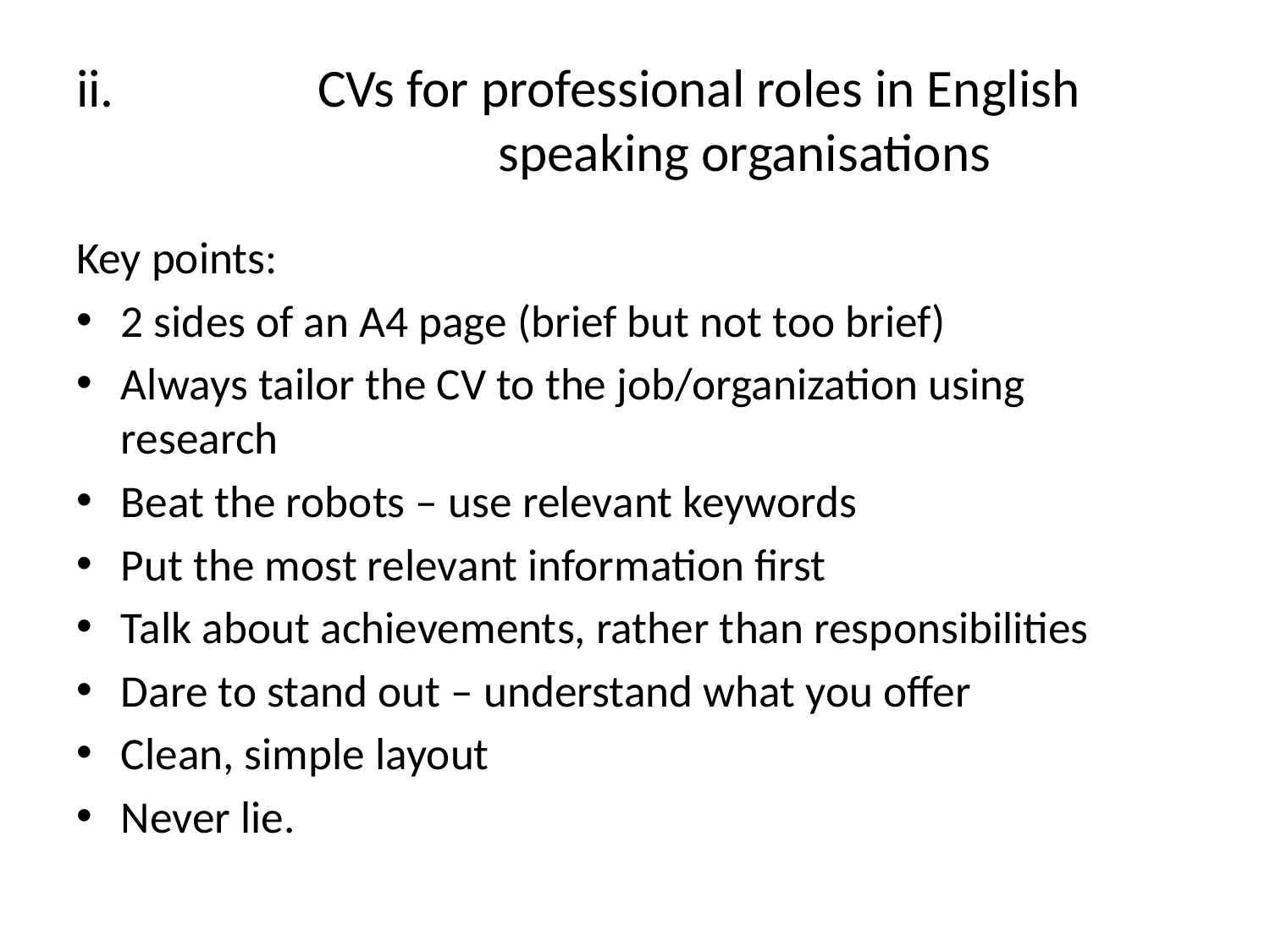

# ii.		CVs for professional roles in English 				     speaking organisations
Key points:
2 sides of an A4 page (brief but not too brief)
Always tailor the CV to the job/organization using research
Beat the robots – use relevant keywords
Put the most relevant information first
Talk about achievements, rather than responsibilities
Dare to stand out – understand what you offer
Clean, simple layout
Never lie.